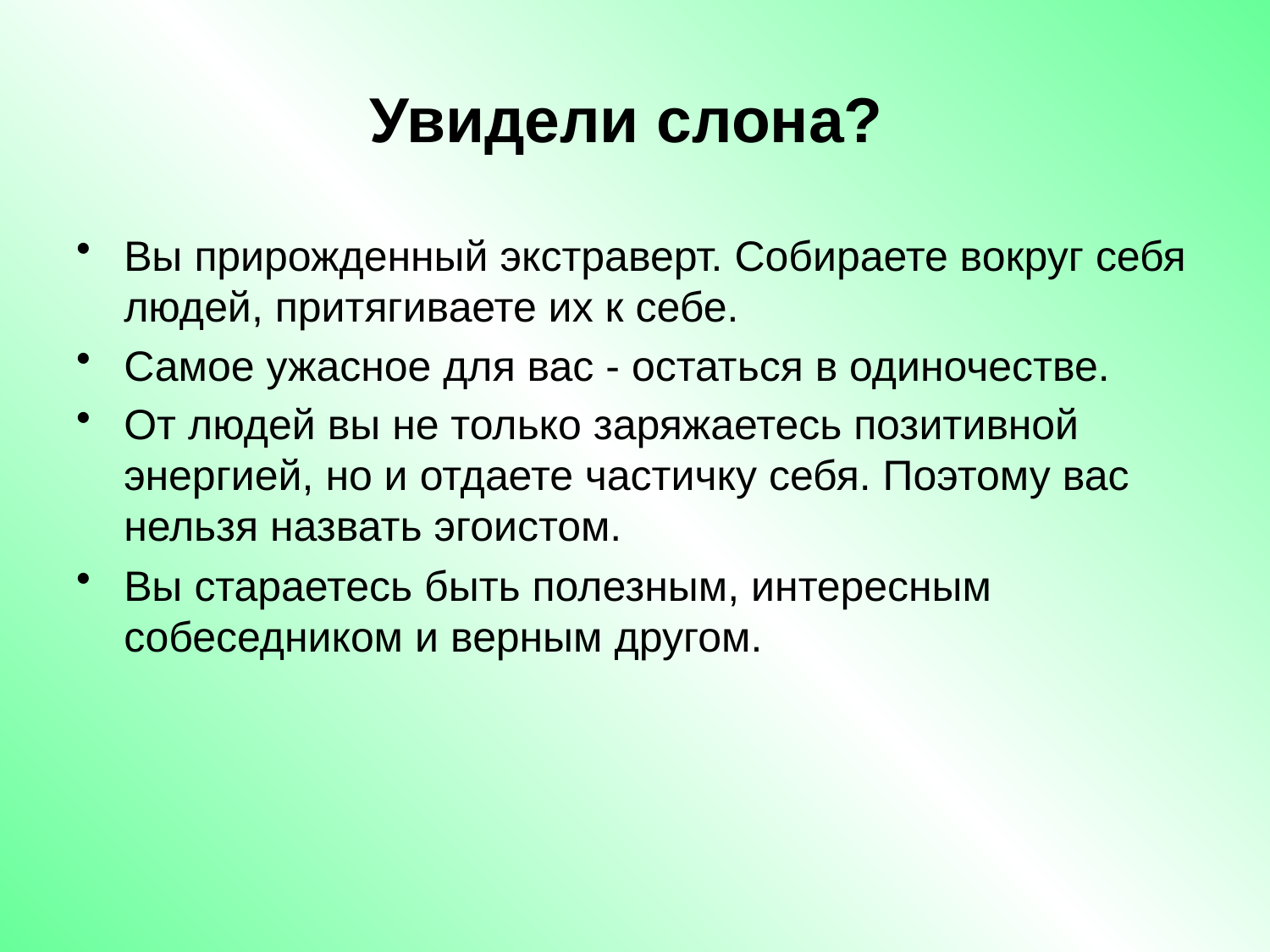

# Увидели слона?
Вы прирожденный экстраверт. Собираете вокруг себя людей, притягиваете их к себе.
Самое ужасное для вас - остаться в одиночестве.
От людей вы не только заряжаетесь позитивной энергией, но и отдаете частичку себя. Поэтому вас нельзя назвать эгоистом.
Вы стараетесь быть полезным, интересным собеседником и верным другом.